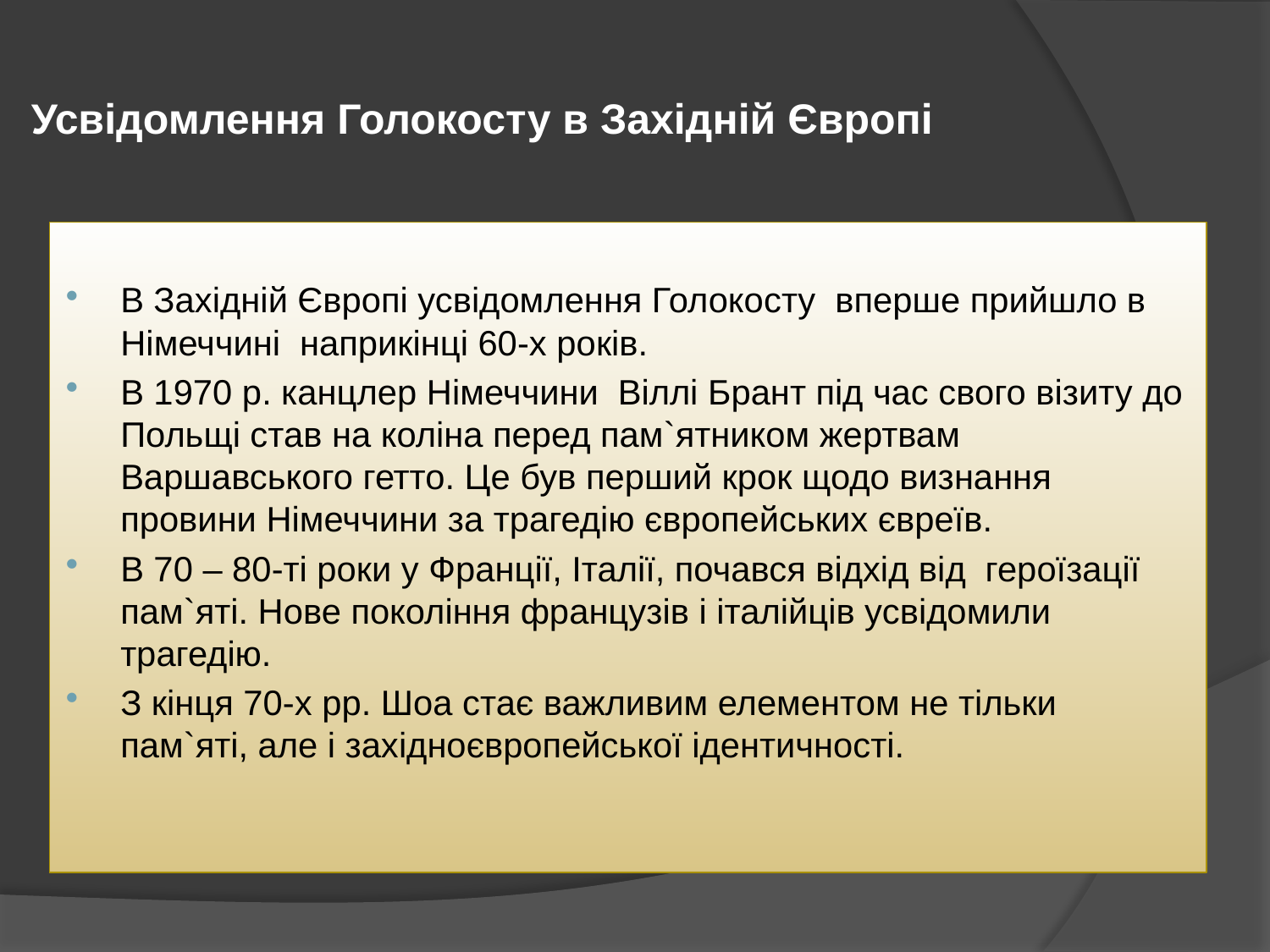

# Усвідомлення Голокосту в Західній Європі

В Західній Європі усвідомлення Голокосту  вперше прийшло в Німеччині  наприкінці 60-х років.
В 1970 р. канцлер Німеччини  Віллі Брант під час свого візиту до Польщі став на коліна перед пам`ятником жертвам Варшавського гетто. Це був перший крок щодо визнання провини Німеччини за трагедію європейських євреїв.
В 70 – 80-ті роки у Франції, Італії, почався відхід від  героїзації пам`яті. Нове покоління французів і італійців усвідомили трагедію.
З кінця 70-х рр. Шоа стає важливим елементом не тільки пам`яті, але і західноєвропейської ідентичності.